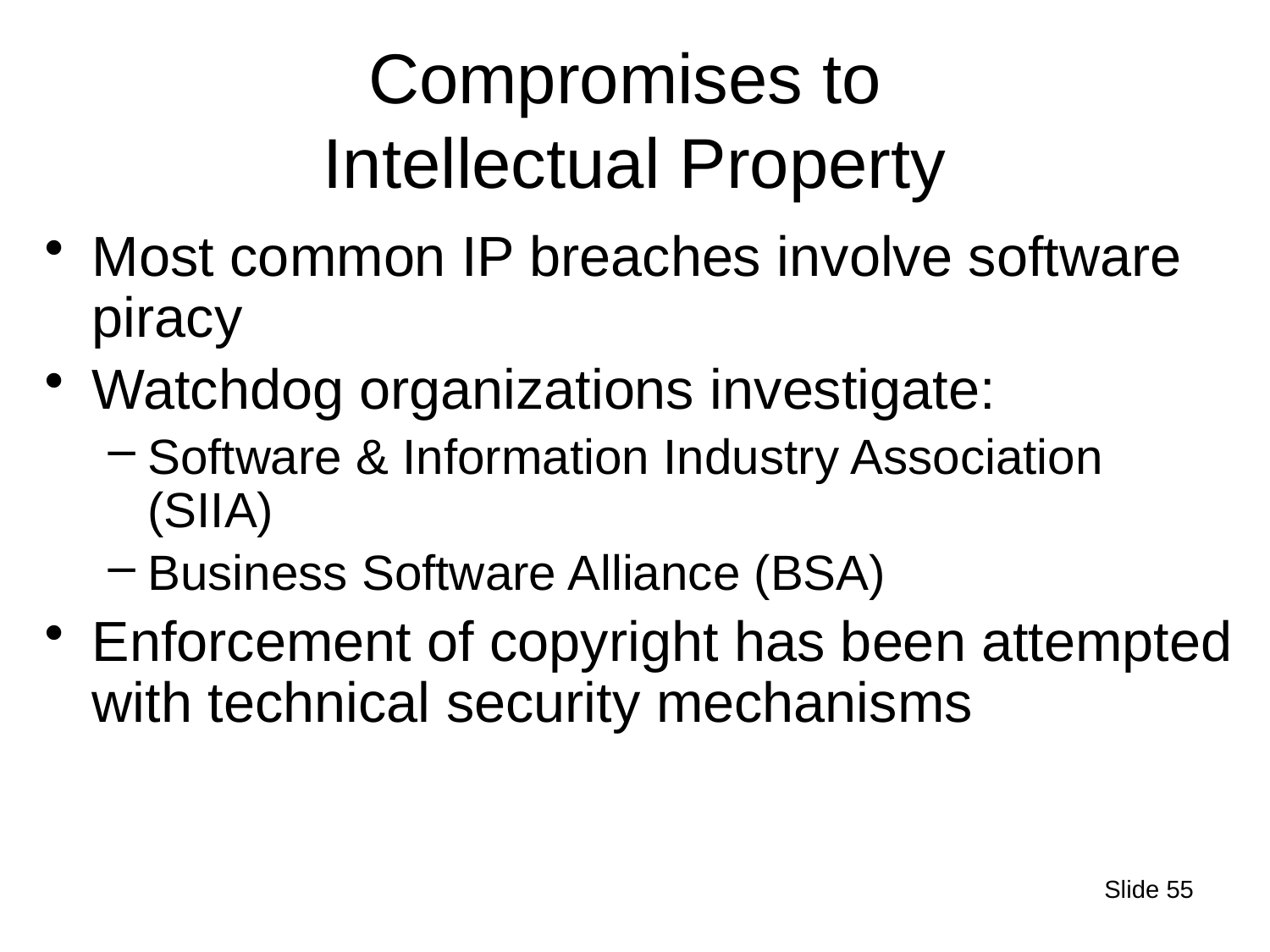

# Compromises to Intellectual Property
Most common IP breaches involve software piracy
Watchdog organizations investigate:
Software & Information Industry Association (SIIA)
Business Software Alliance (BSA)
Enforcement of copyright has been attempted with technical security mechanisms
 Slide 55